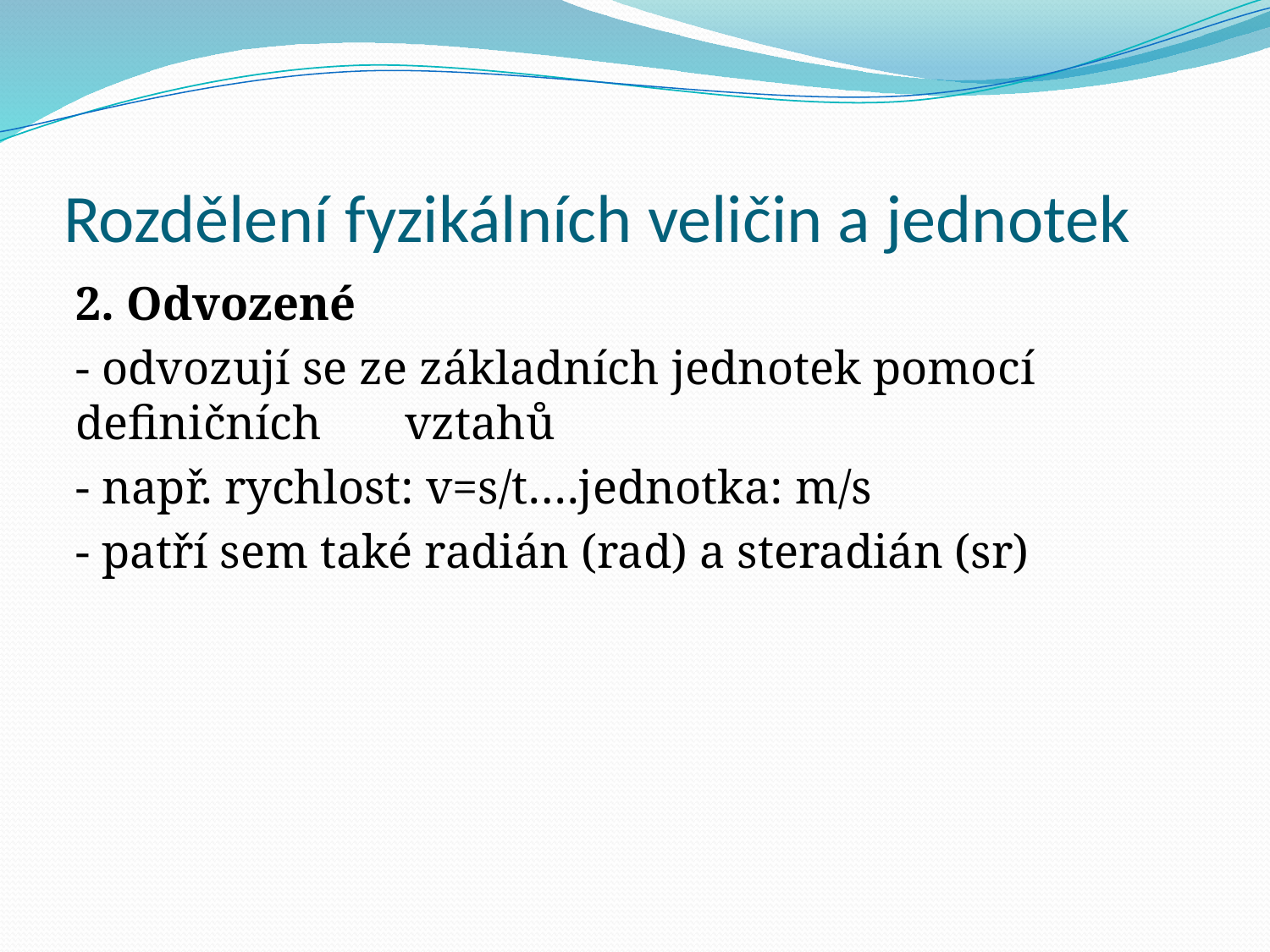

# Rozdělení fyzikálních veličin a jednotek
2. Odvozené
- odvozují se ze základních jednotek pomocí definičních       vztahů
- např. rychlost: v=s/t….jednotka: m/s
- patří sem také radián (rad) a steradián (sr)